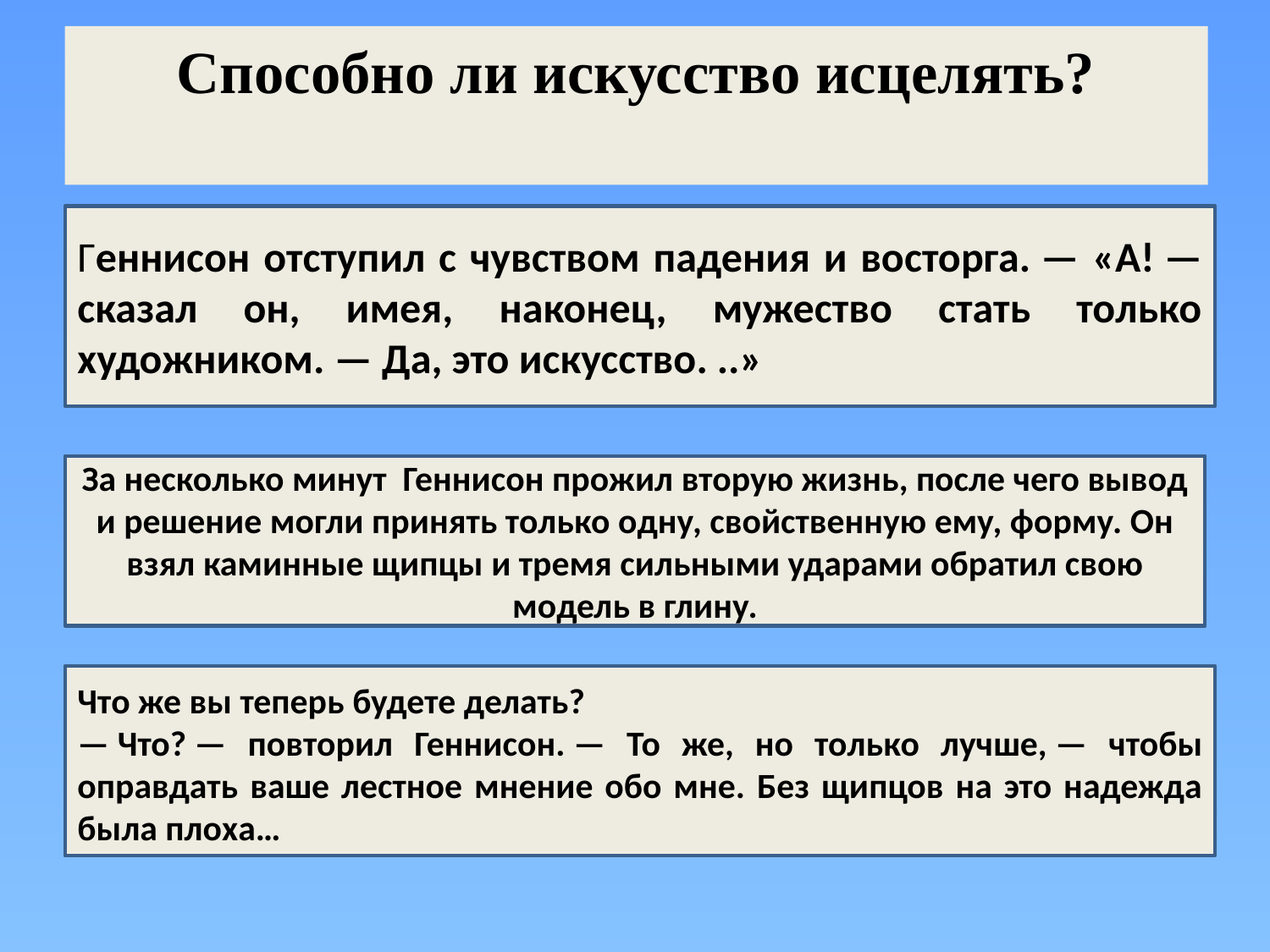

# Способно ли искусство исцелять?
Геннисон отступил с чувством падения и восторга. — «А! — сказал он, имея, наконец, мужество стать только художником. — Да, это искусство. ..»

За несколько минут  Геннисон прожил вторую жизнь, после чего вывод и решение могли принять только одну, свойственную ему, форму. Он взял каминные щипцы и тремя сильными ударами обратил свою модель в глину.

Что же вы теперь будете делать?
— Что? — повторил Геннисон. — То же, но только лучше, — чтобы оправдать ваше лестное мнение обо мне. Без щипцов на это надежда была плоха…